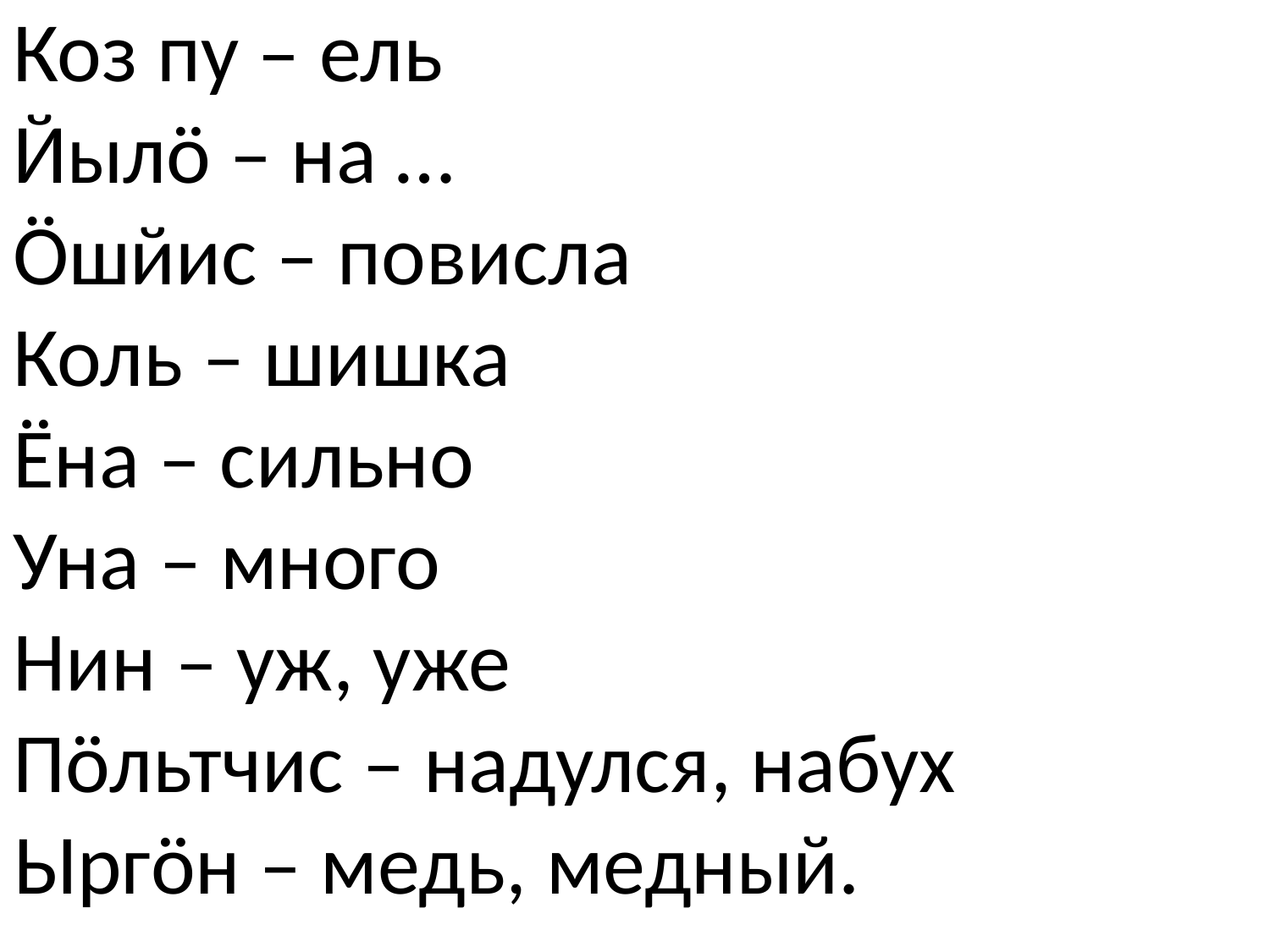

Коз пу – ель
Йылö – на …
Öшйис – повисла
Коль – шишка
Ёна – сильно
Уна – много
Нин – уж, уже
Пöльтчис – надулся, набух
Ыргöн – медь, медный.